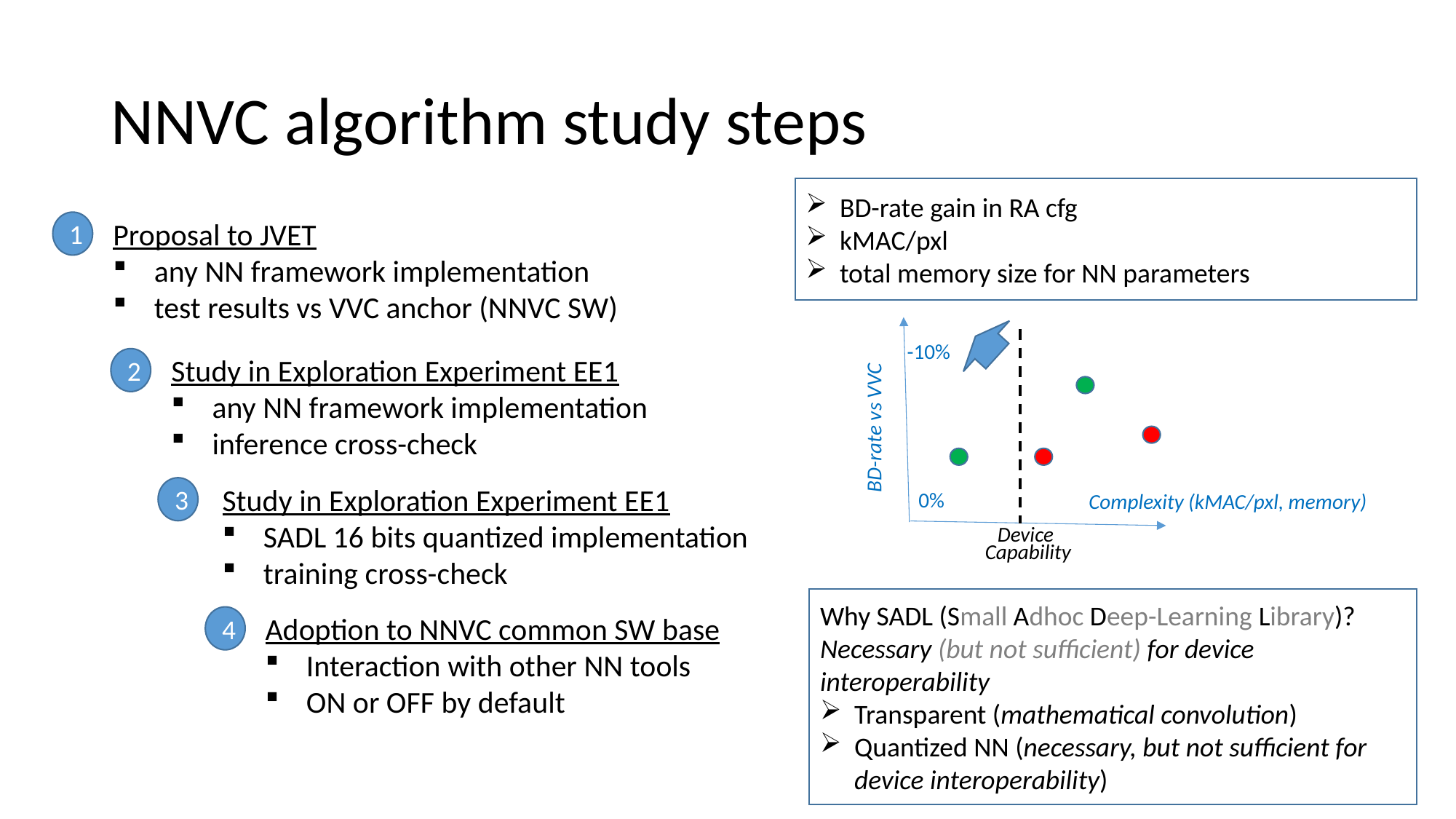

# NNVC algorithm study steps
BD-rate gain in RA cfg
kMAC/pxl
total memory size for NN parameters
Proposal to JVET
any NN framework implementation
test results vs VVC anchor (NNVC SW)
1

-10%

BD-rate vs VVC

0%
Complexity (kMAC/pxl, memory)
Device
Capability
Study in Exploration Experiment EE1
any NN framework implementation
inference cross-check
2
Study in Exploration Experiment EE1
SADL 16 bits quantized implementation
training cross-check
3
Why SADL (Small Adhoc Deep-Learning Library)?
Necessary (but not sufficient) for device interoperability
Transparent (mathematical convolution)
Quantized NN (necessary, but not sufficient for device interoperability)
Adoption to NNVC common SW base
Interaction with other NN tools
ON or OFF by default
4